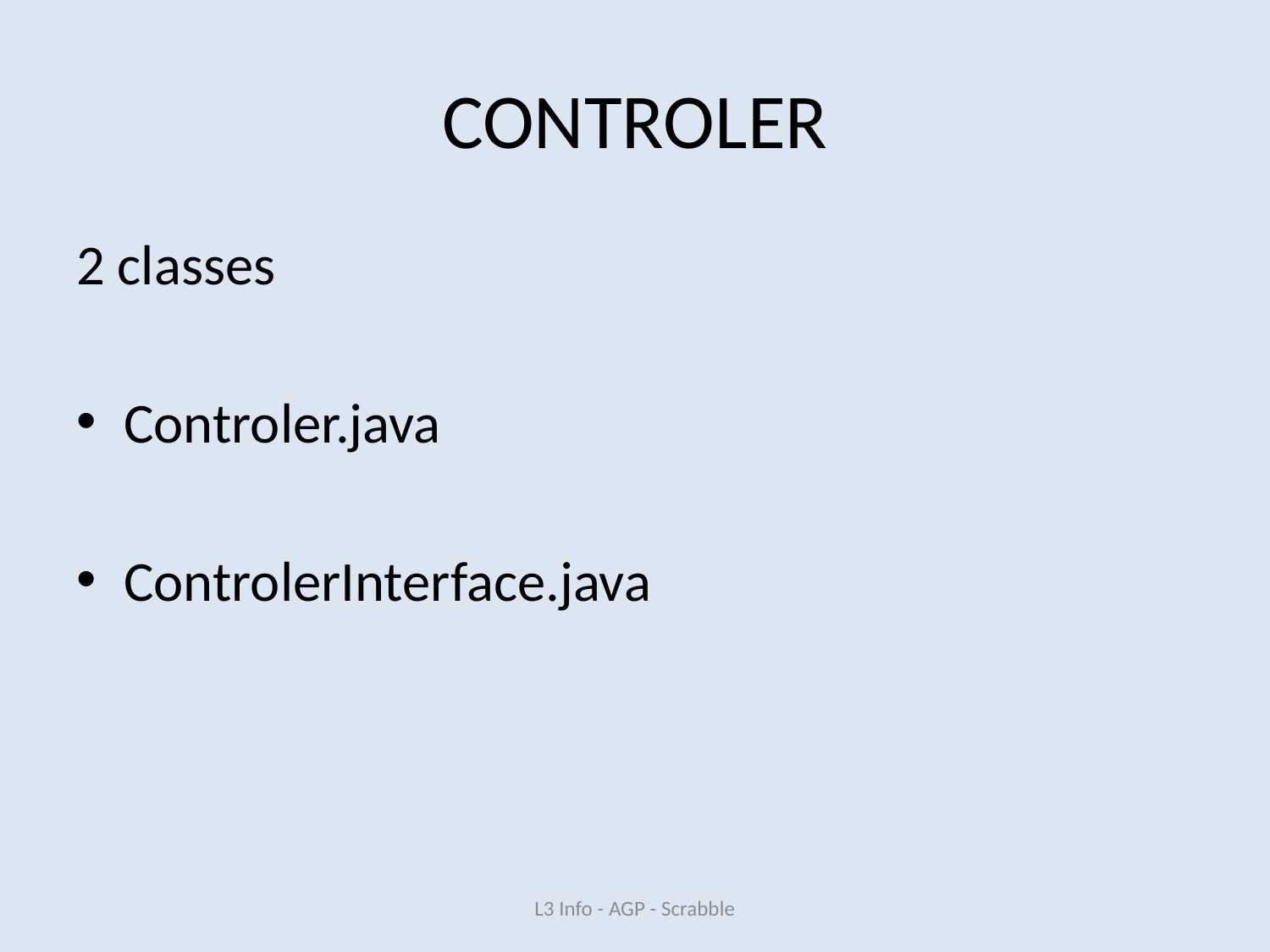

# CONTROLER
2 classes

Controler.java

ControlerInterface.java

L3 Info - AGP - Scrabble